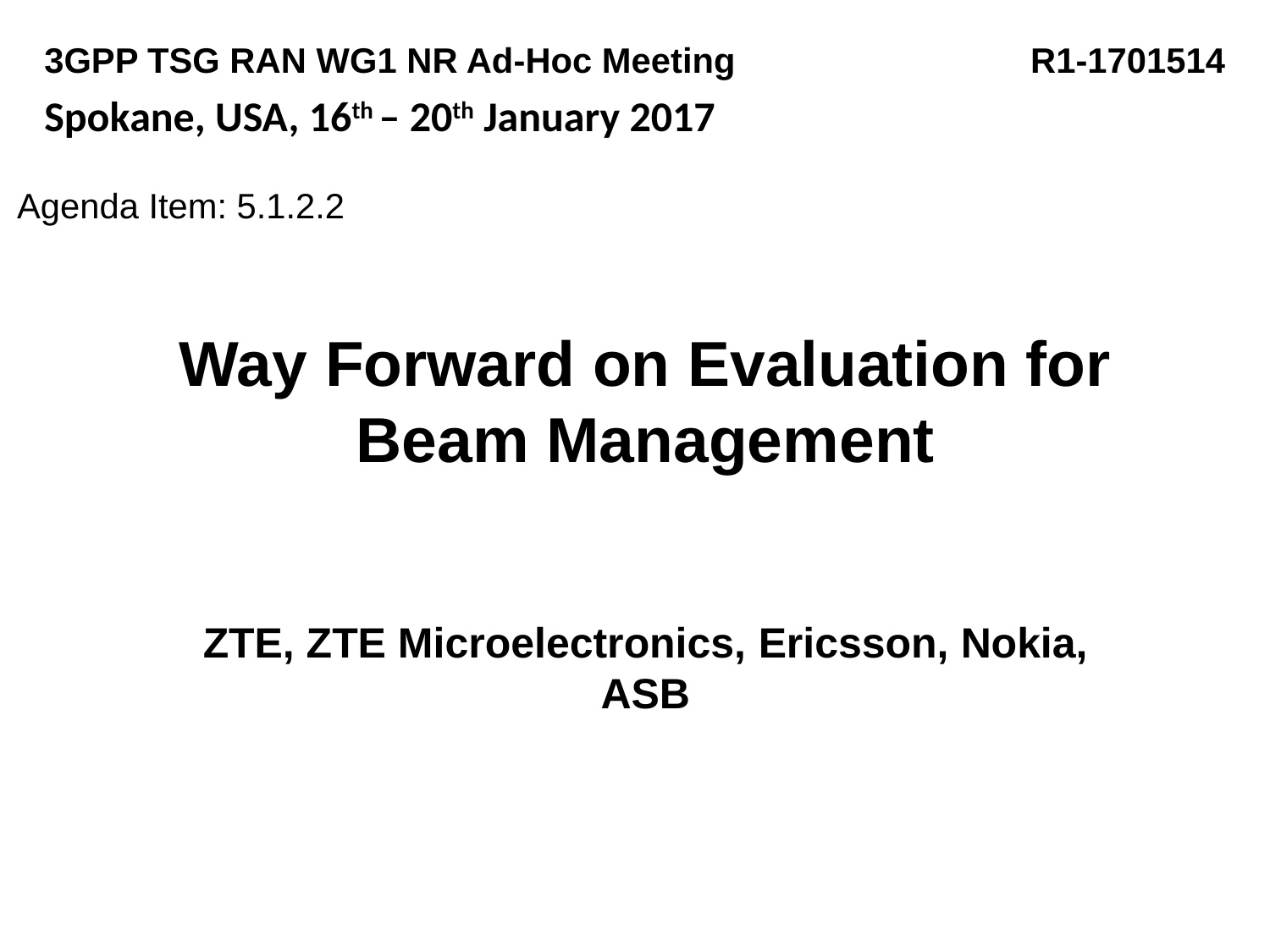

3GPP TSG RAN WG1 NR Ad-Hoc Meeting      		          R1-1701514
Spokane, USA, 16th – 20th January 2017

Agenda Item: 5.1.2.2
# Way Forward on Evaluation for Beam Management
ZTE, ZTE Microelectronics, Ericsson, Nokia, ASB